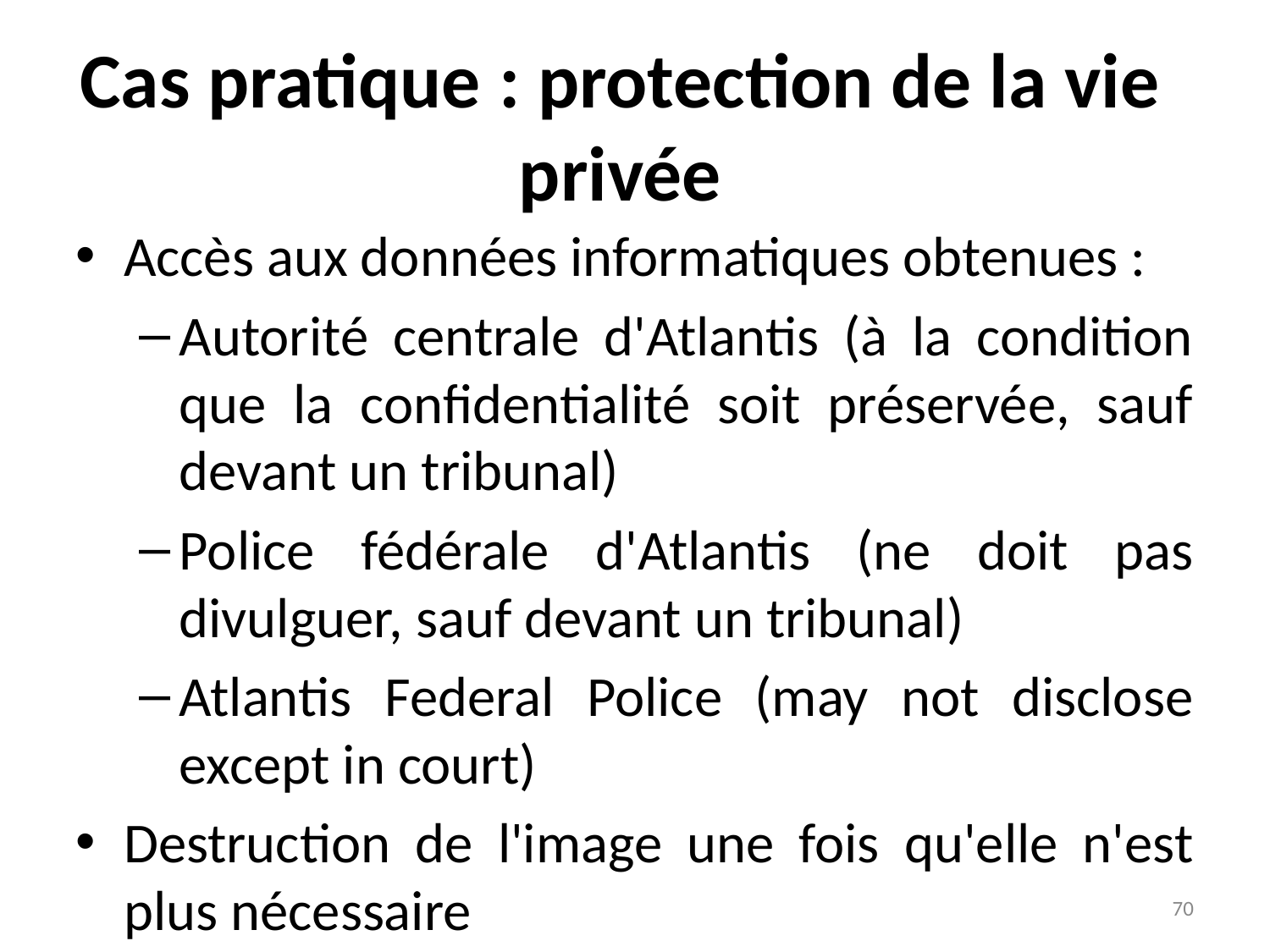

# Cas pratique : protection de la vie privée

Accès aux données informatiques obtenues :
Autorité centrale d'Atlantis (à la condition que la confidentialité soit préservée, sauf devant un tribunal)
Police fédérale d'Atlantis (ne doit pas divulguer, sauf devant un tribunal)
Atlantis Federal Police (may not disclose except in court)
Destruction de l'image une fois qu'elle n'est plus nécessaire

70